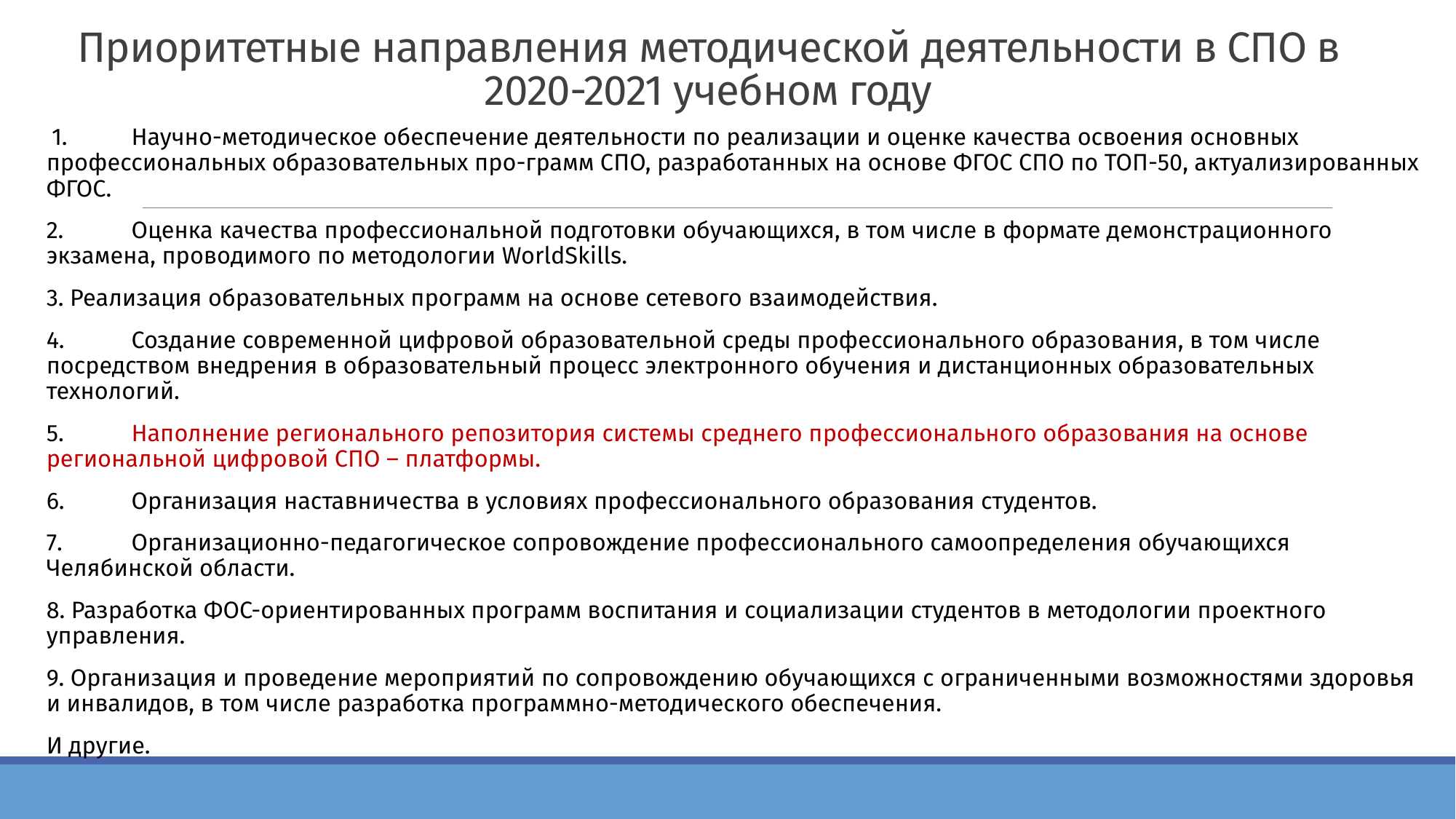

# Приоритетные направления методической деятельности в СПО в 2020-2021 учебном году
 1.	Научно-методическое обеспечение деятельности по реализации и оценке качества освоения основных профессиональных образовательных про-грамм СПО, разработанных на основе ФГОС СПО по ТОП-50, актуализированных ФГОС.
2.	Оценка качества профессиональной подготовки обучающихся, в том числе в формате демонстрационного экзамена, проводимого по методологии WorldSkills.
3. Реализация образовательных программ на основе сетевого взаимодействия.
4.	Создание современной цифровой образовательной среды профессионального образования, в том числе посредством внедрения в образовательный процесс электронного обучения и дистанционных образовательных технологий.
5.	Наполнение регионального репозитория системы среднего профессионального образования на основе региональной цифровой СПО – платформы.
6.	Организация наставничества в условиях профессионального образования студентов.
7.	Организационно-педагогическое сопровождение профессионального самоопределения обучающихся Челябинской области.
8. Разработка ФОС-ориентированных программ воспитания и социализации студентов в методологии проектного управления.
9. Организация и проведение мероприятий по сопровождению обучающихся с ограниченными возможностями здоровья и инвалидов, в том числе разработка программно-методического обеспечения.
И другие.